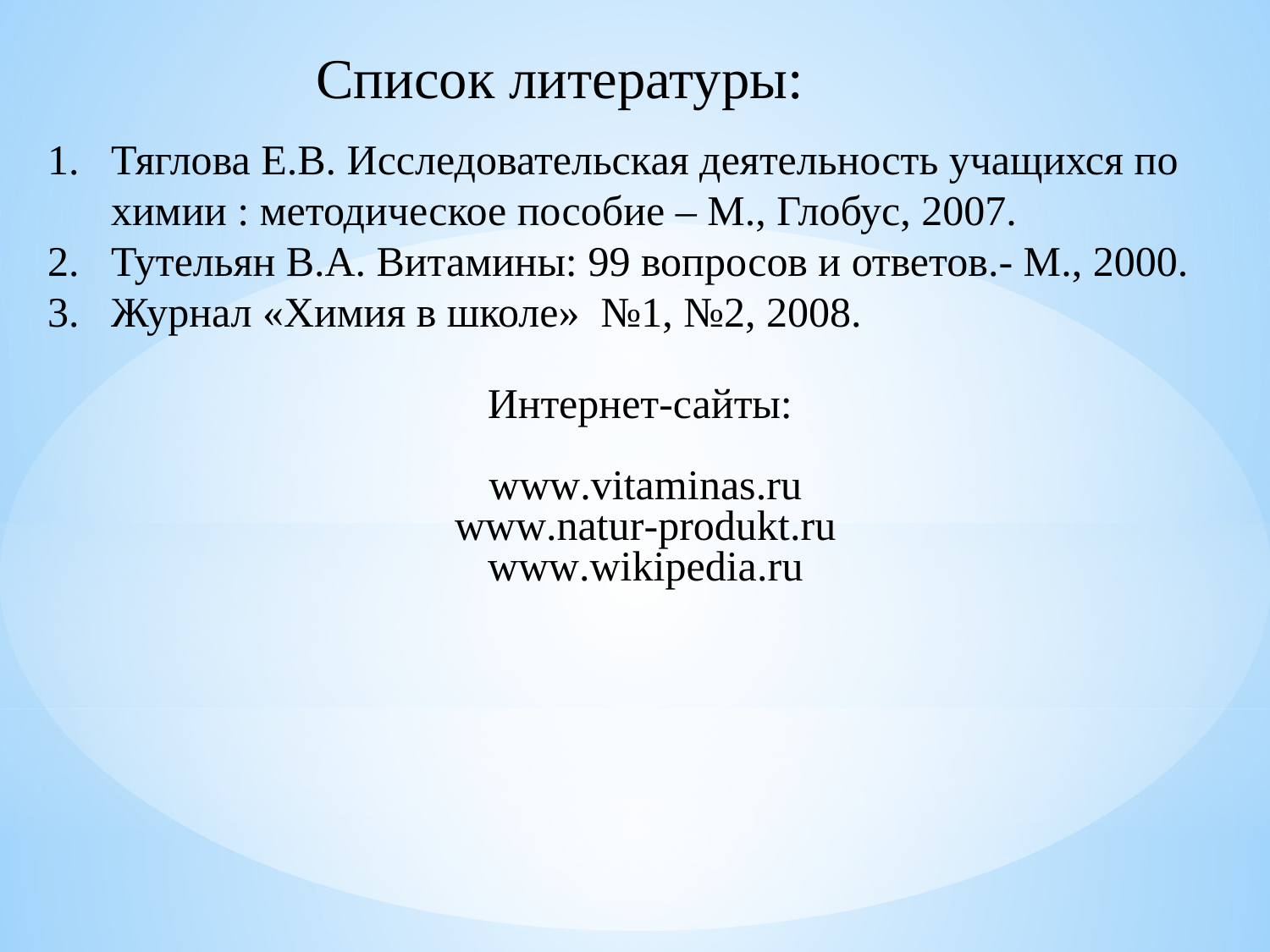

Список литературы:
Тяглова Е.В. Исследовательская деятельность учащихся по химии : методическое пособие – М., Глобус, 2007.
Тутельян В.А. Витамины: 99 вопросов и ответов.- М., 2000.
3.   Журнал «Химия в школе»  №1, №2, 2008.

Интернет-сайты:

 www.vitaminas.ru
 www.natur-produkt.ru
 www.wikipedia.ru